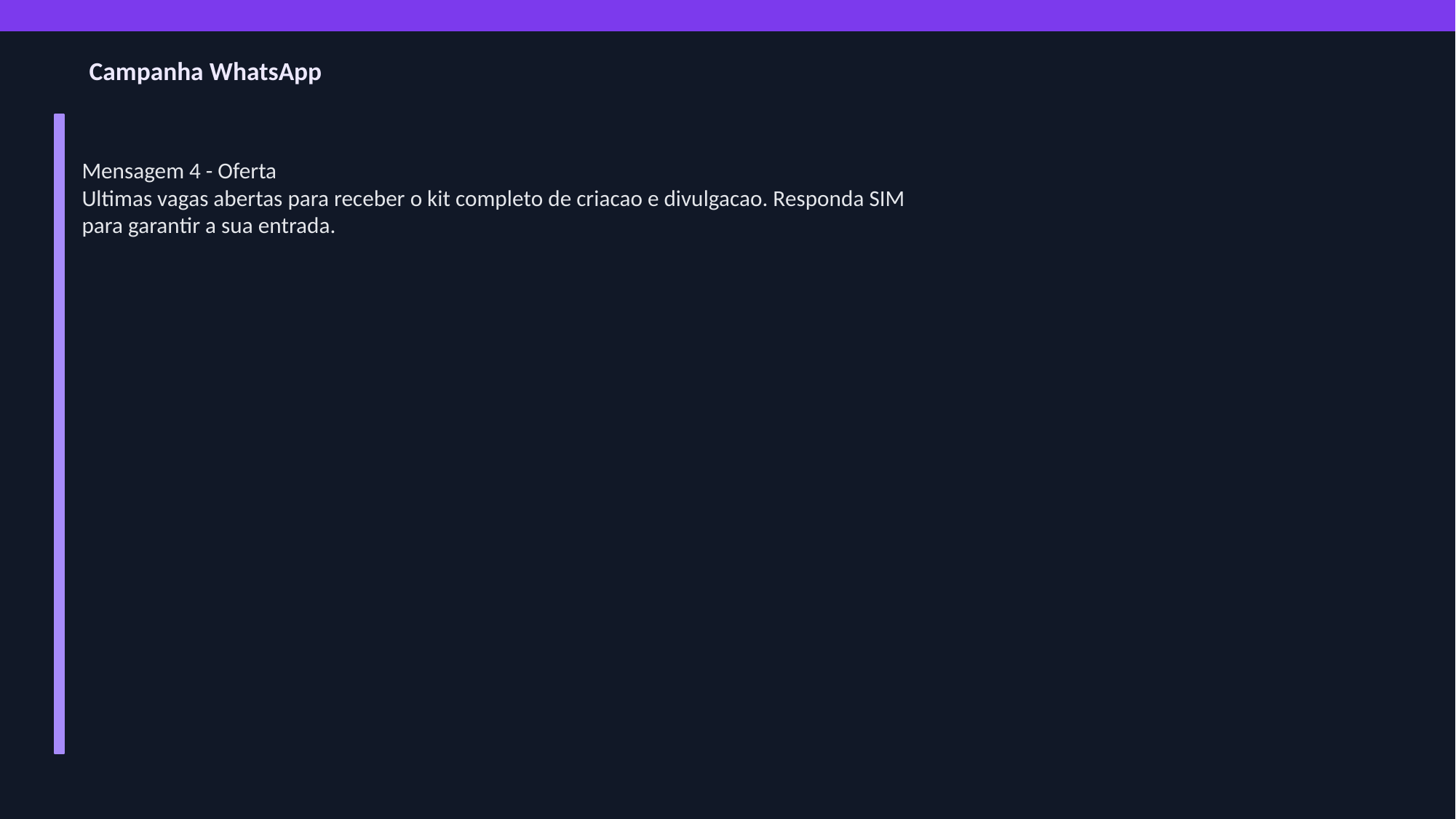

Campanha WhatsApp

Mensagem 4 - Oferta
Ultimas vagas abertas para receber o kit completo de criacao e divulgacao. Responda SIM
para garantir a sua entrada.